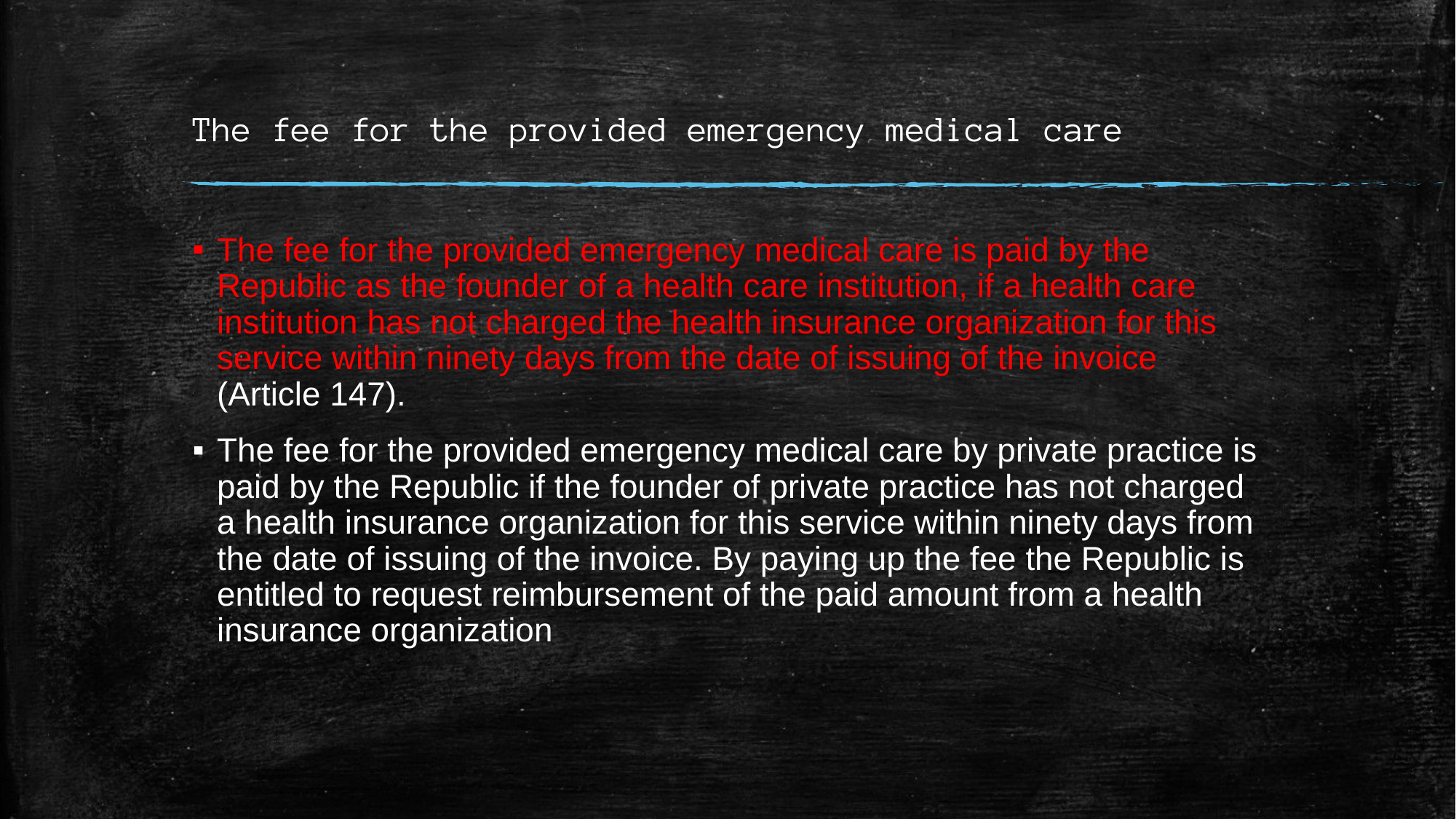

# The fee for the provided emergency medical care
The fee for the provided emergency medical care is paid by the Republic as the founder of a health care institution, if a health care institution has not charged the health insurance organization for this service within ninety days from the date of issuing of the invoice (Article 147).
The fee for the provided emergency medical care by private practice is paid by the Republic if the founder of private practice has not charged a health insurance organization for this service within ninety days from the date of issuing of the invoice. By paying up the fee the Republic is entitled to request reimbursement of the paid amount from a health insurance organization